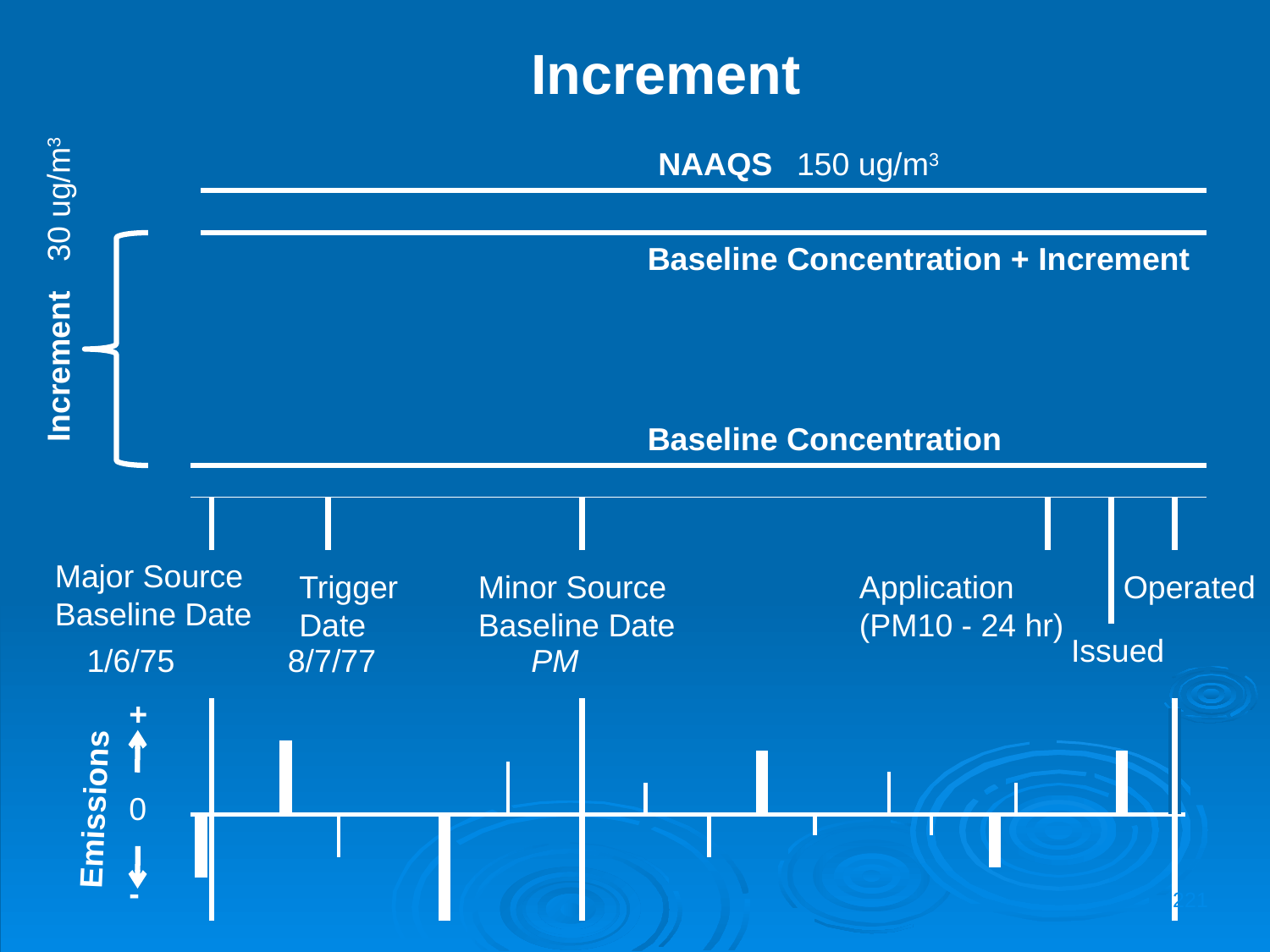

Increment
NAAQS
150 ug/m3
30 ug/m3

Baseline Concentration + Increment
Increment
Baseline Concentration
Major Source
Baseline Date
Trigger
Date
Minor Source Baseline Date
Application
(PM10 - 24 hr)
Operated
Issued
1/6/75
8/7/77
PM
+
0
Emissions
-
221